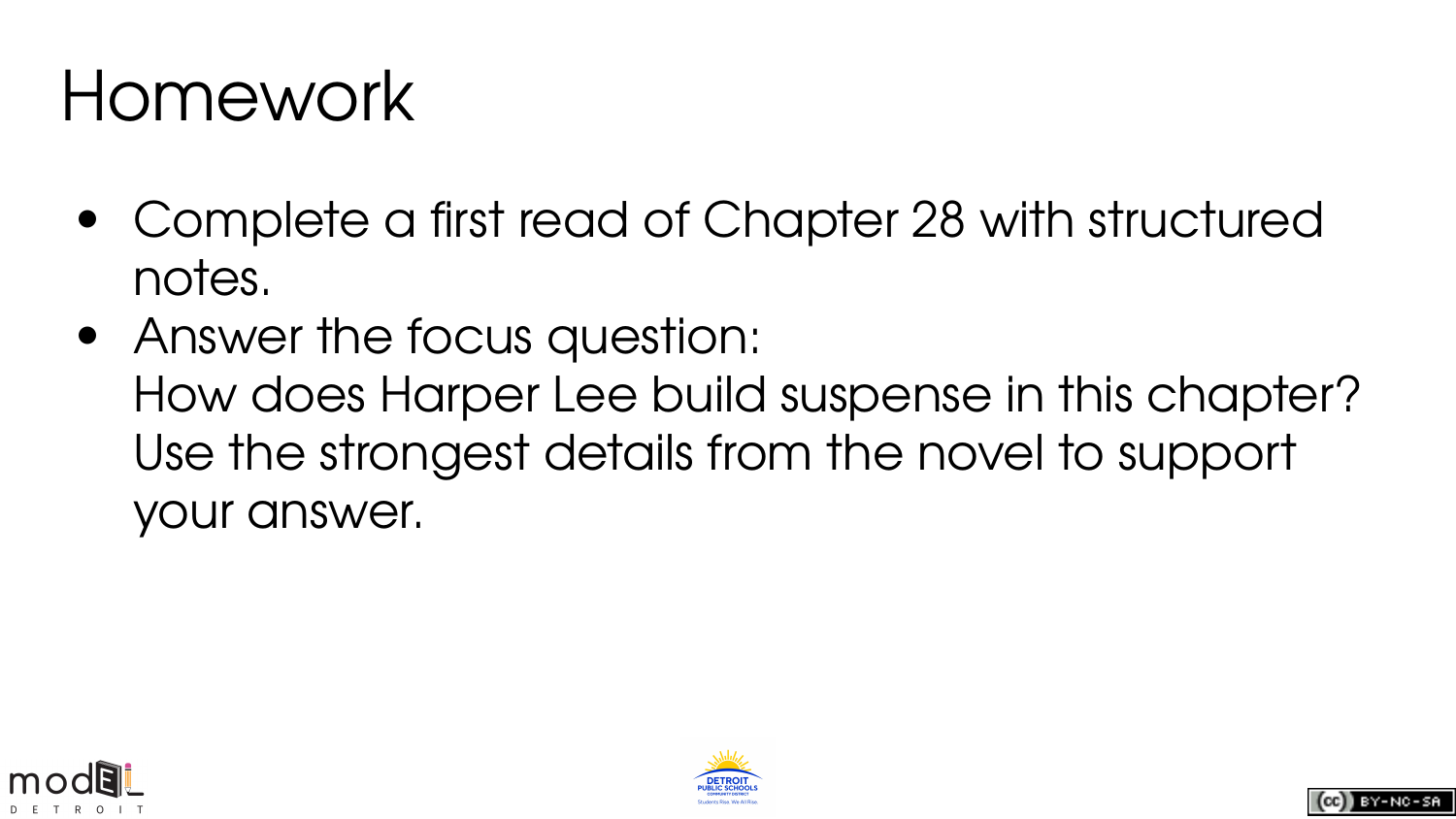

# Homework
Complete a first read of Chapter 28 with structured notes.
Answer the focus question:
How does Harper Lee build suspense in this chapter? Use the strongest details from the novel to support your answer.